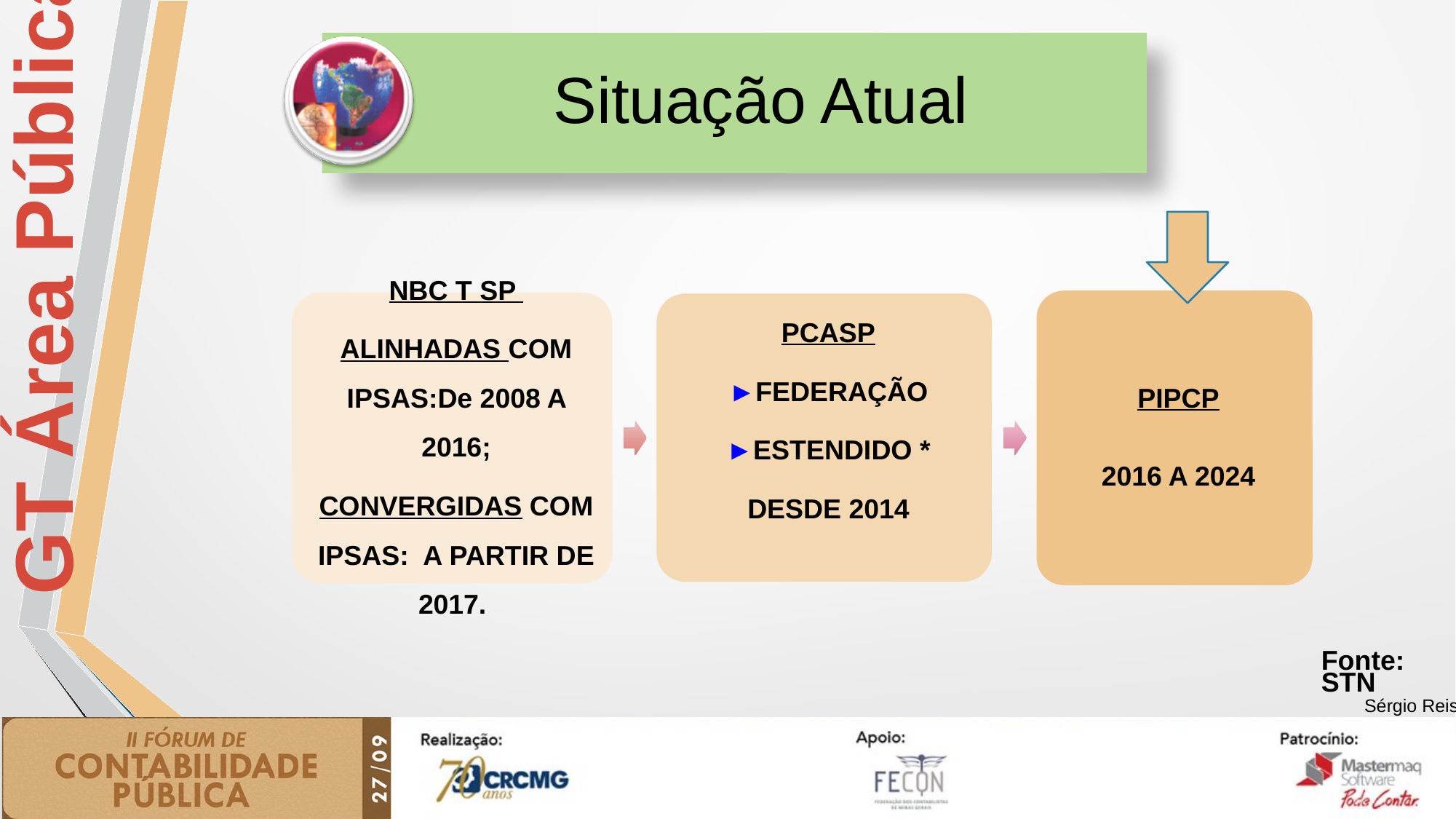

Situação Atual
NBC T SP
ALINHADAS COM IPSAS:De 2008 A 2016;
CONVERGIDAS COM IPSAS:  A PARTIR DE 2017.

PCASP
►FEDERAÇÃO
►ESTENDIDO *
DESDE 2014

PIPCP

2016 A 2024

Fonte: STN